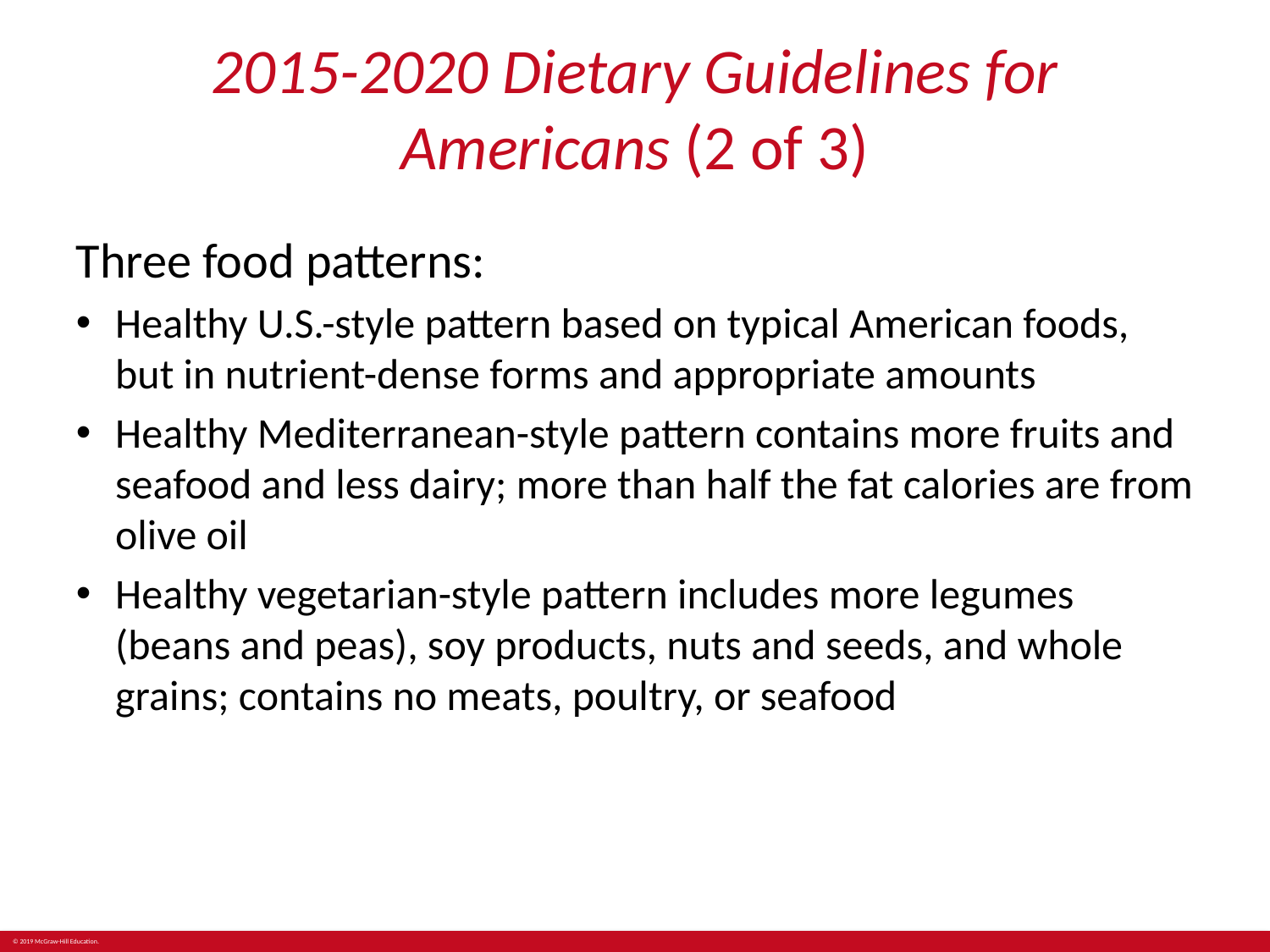

# 2015-2020 Dietary Guidelines for Americans (2 of 3)
Three food patterns:
Healthy U.S.-style pattern based on typical American foods, but in nutrient-dense forms and appropriate amounts
Healthy Mediterranean-style pattern contains more fruits and seafood and less dairy; more than half the fat calories are from olive oil
Healthy vegetarian-style pattern includes more legumes (beans and peas), soy products, nuts and seeds, and whole grains; contains no meats, poultry, or seafood